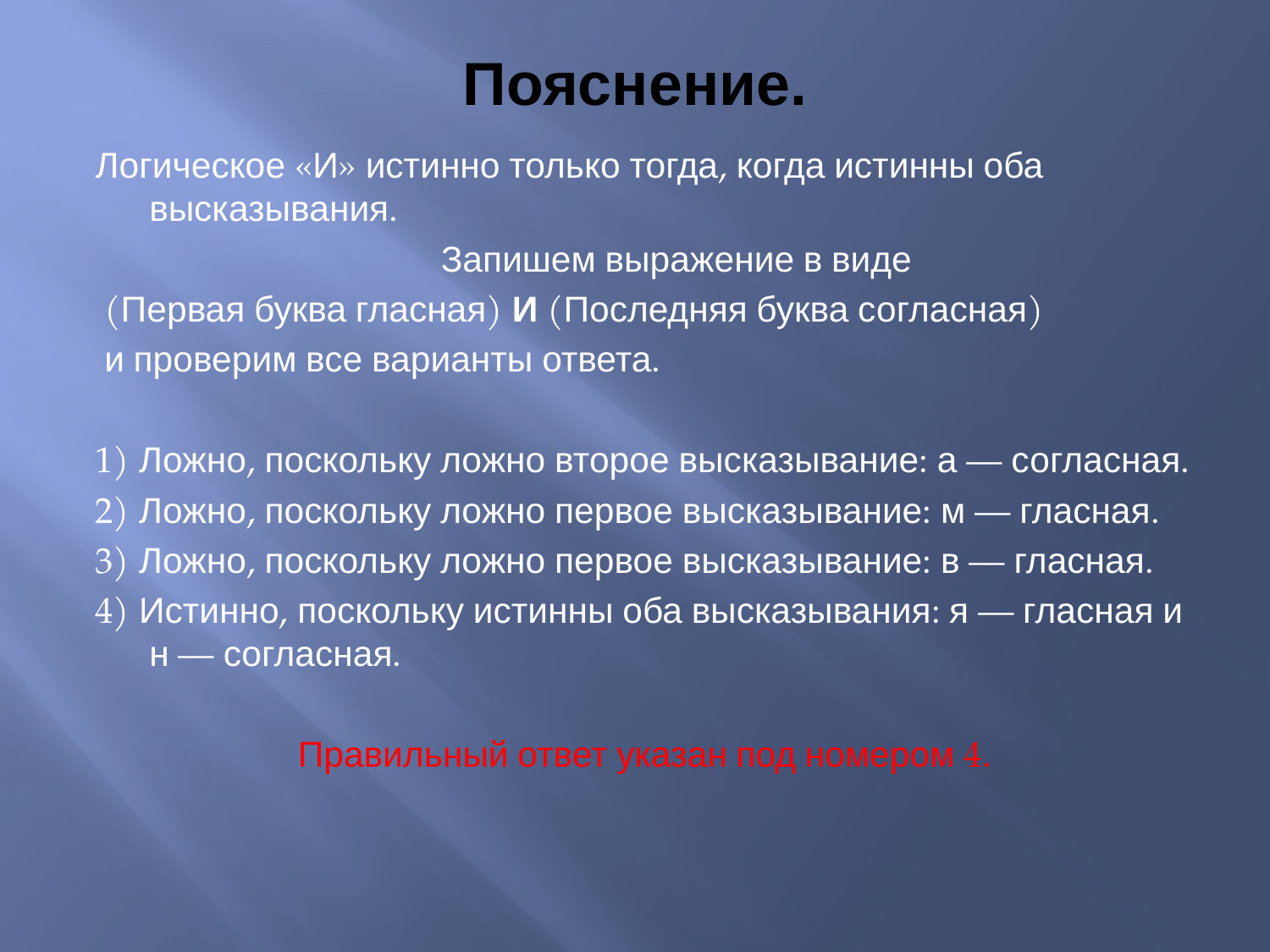

# Пояснение.
Логическое «И» истинно только тогда, когда истинны оба высказывания.
       Запишем выражение в виде
 (Первая буква гласная) И (Последняя буква согласная)
 и проверим все варианты ответа.

1) Ложно, поскольку ложно второе высказывание: а — согласная.
2) Ложно, поскольку ложно первое высказывание: м — гласная.
3) Ложно, поскольку ложно первое высказывание: в — гласная.
4) Истинно, поскольку истинны оба высказывания: я — гласная и н — согласная.

Правильный ответ указан под номером 4.